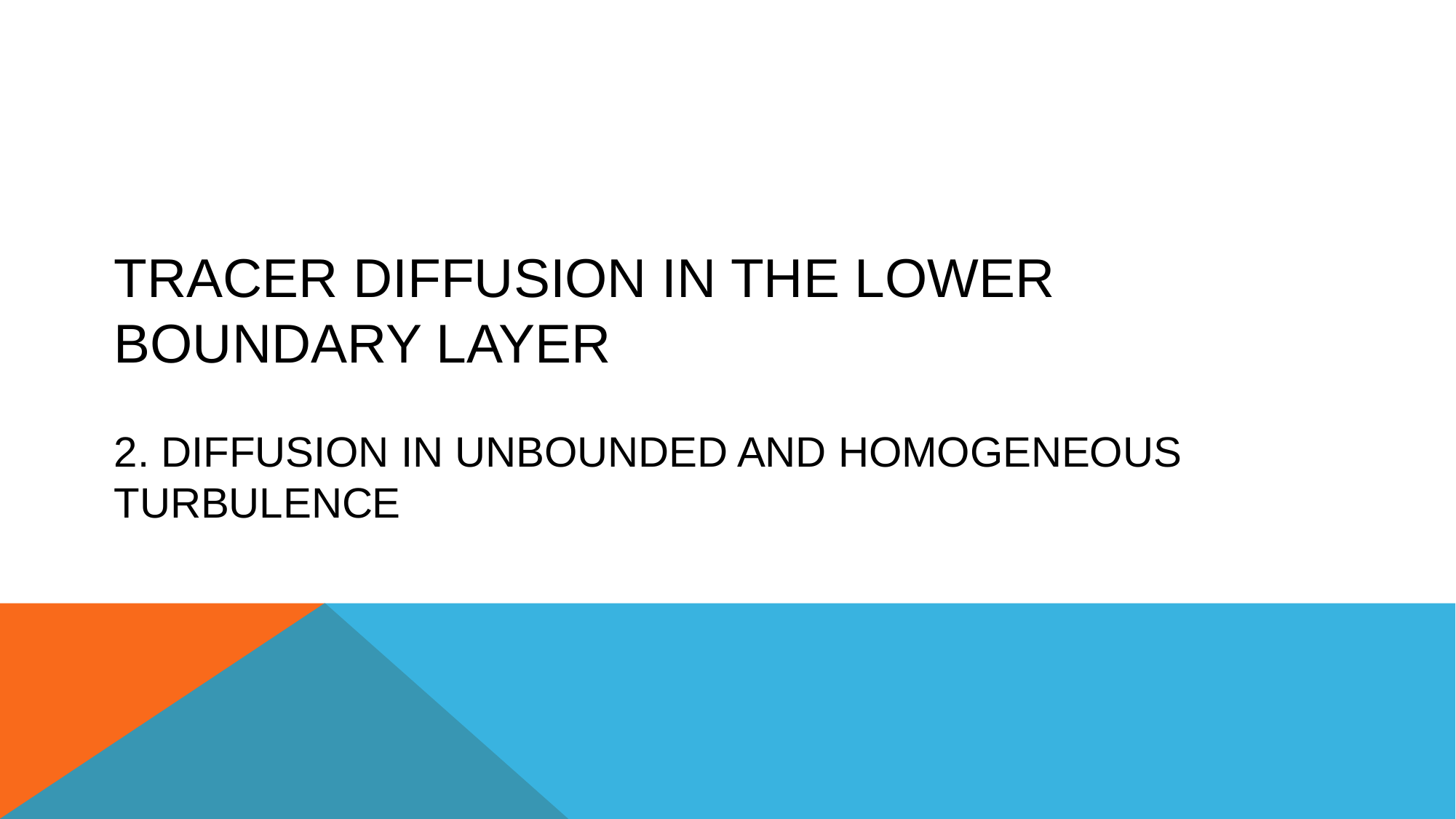

# Tracer diffusion in the lower boundary layer 2. Diffusion in unbounded and homogeneous turbulence